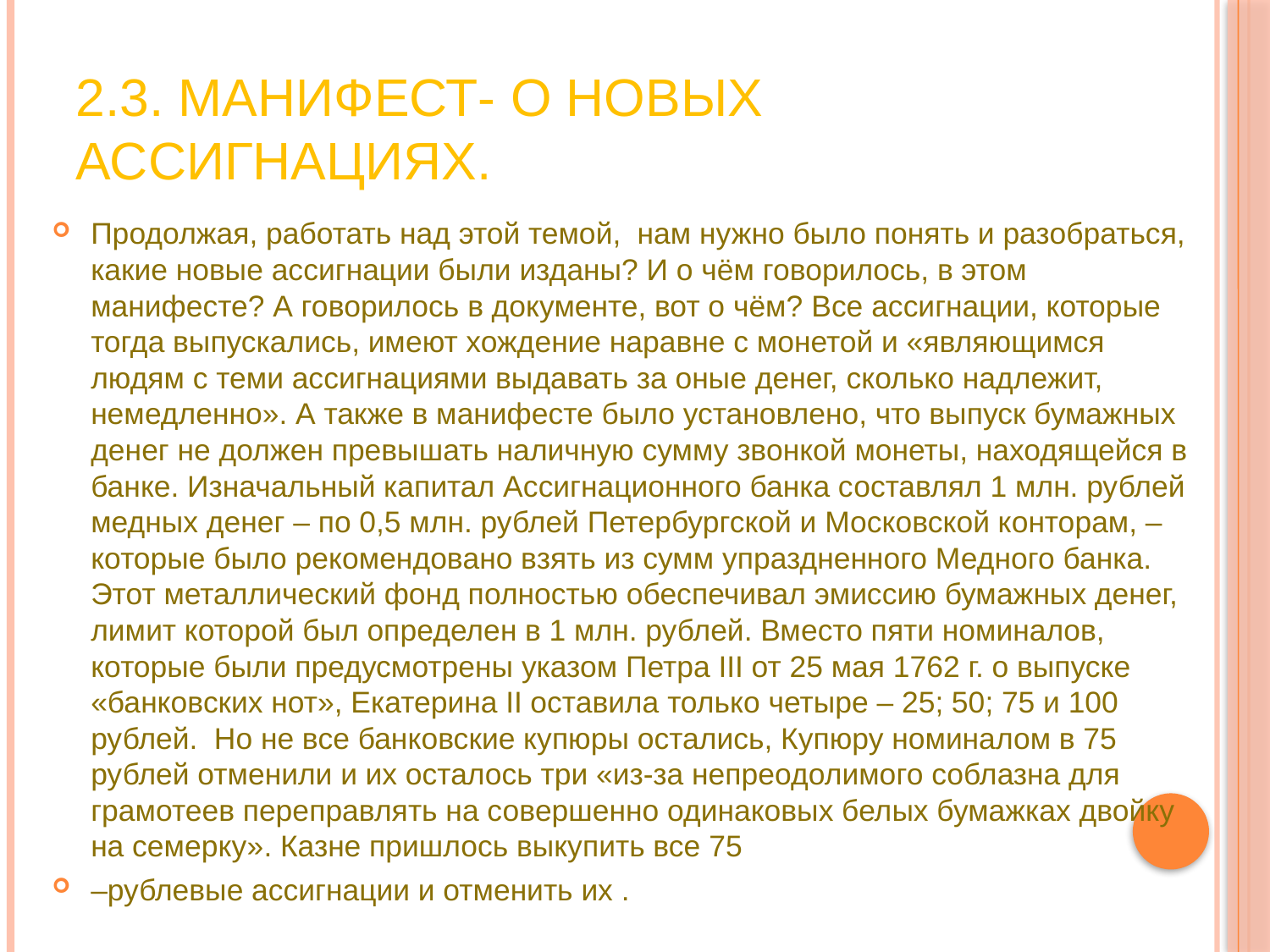

# 2.3. Манифест- о новых ассигнациях.
Продолжая, работать над этой темой,  нам нужно было понять и разобраться, какие новые ассигнации были изданы? И о чём говорилось, в этом манифесте? А говорилось в документе, вот о чём? Все ассигнации, которые тогда выпускались, имеют хождение наравне с монетой и «являющимся людям с теми ассигнациями выдавать за оные денег, сколько надлежит, немедленно». А также в манифесте было установлено, что выпуск бумажных денег не должен превышать наличную сумму звонкой монеты, находящейся в банке. Изначальный капитал Ассигнационного банка составлял 1 млн. рублей медных денег – по 0,5 млн. рублей Петербургской и Московской конторам, – которые было рекомендовано взять из сумм упраздненного Медного банка. Этот металлический фонд полностью обеспечивал эмиссию бумажных денег, лимит которой был определен в 1 млн. рублей. Вместо пяти номиналов, которые были предусмотрены указом Петра III от 25 мая 1762 г. о выпуске «банковских нот», Екатерина II оставила только четыре – 25; 50; 75 и 100 рублей.  Но не все банковские купюры остались, Купюру номиналом в 75 рублей отменили и их осталось три «из-за непреодолимого соблазна для грамотеев переправлять на совершенно одинаковых белых бумажках двойку на семерку». Казне пришлось выкупить все 75
–рублевые ассигнации и отменить их .